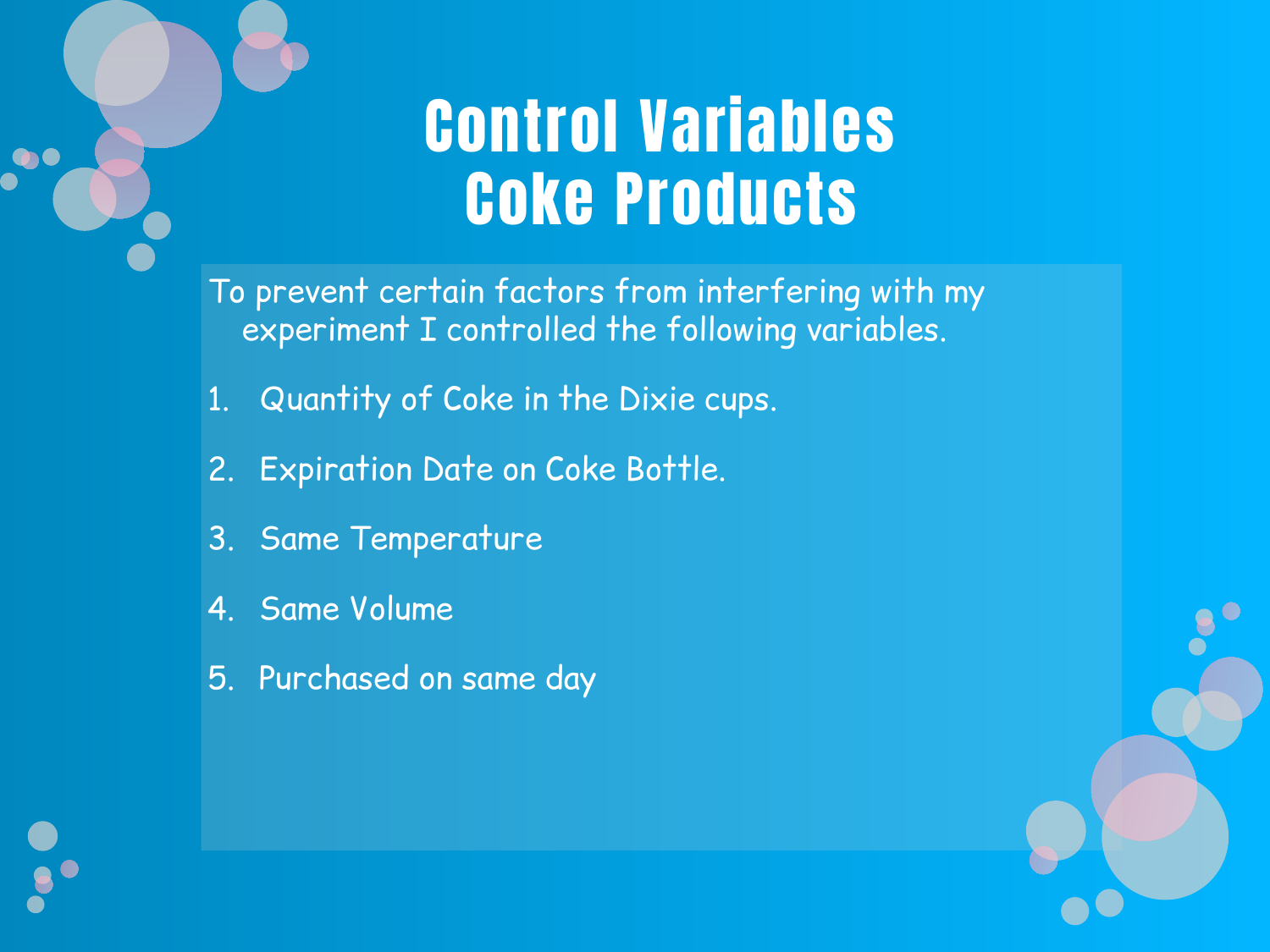

# Control Variables Coke Products
To prevent certain factors from interfering with my experiment I controlled the following variables.
Quantity of Coke in the Dixie cups.
Expiration Date on Coke Bottle.
Same Temperature
Same Volume
Purchased on same day